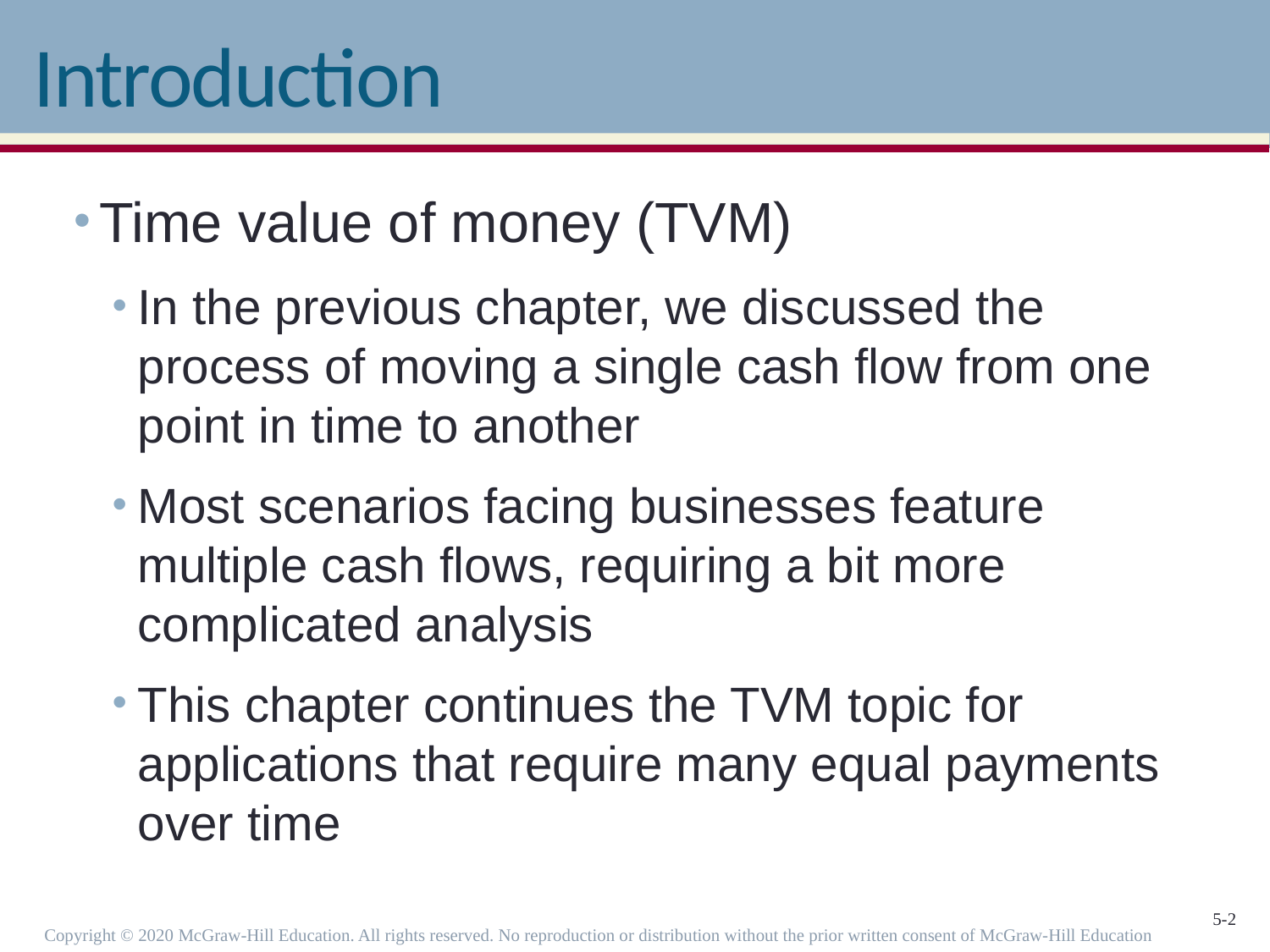

# Introduction
Time value of money (TVM)
In the previous chapter, we discussed the process of moving a single cash flow from one point in time to another
Most scenarios facing businesses feature multiple cash flows, requiring a bit more complicated analysis
This chapter continues the TVM topic for applications that require many equal payments over time
Copyright © 2020 McGraw-Hill Education. All rights reserved. No reproduction or distribution without the prior written consent of McGraw-Hill Education